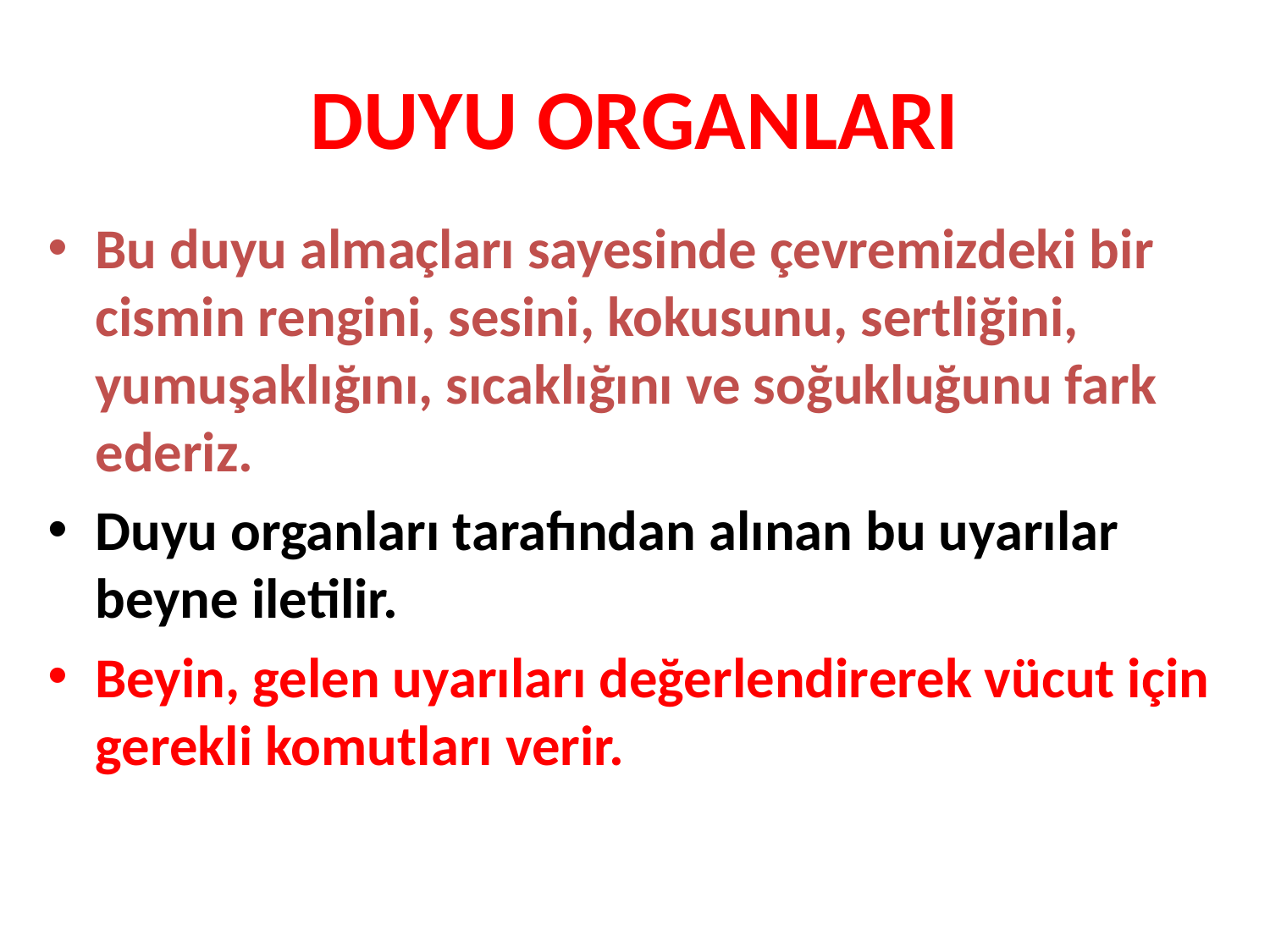

# DUYU ORGANLARI
Bu duyu almaçları sayesinde çevremizdeki bir cismin rengini, sesini, kokusunu, sertliğini, yumuşaklığını, sıcaklığını ve soğukluğunu fark ederiz.
Duyu organları tarafından alınan bu uyarılar beyne iletilir.
Beyin, gelen uyarıları değerlendirerek vücut için gerekli komutları verir.